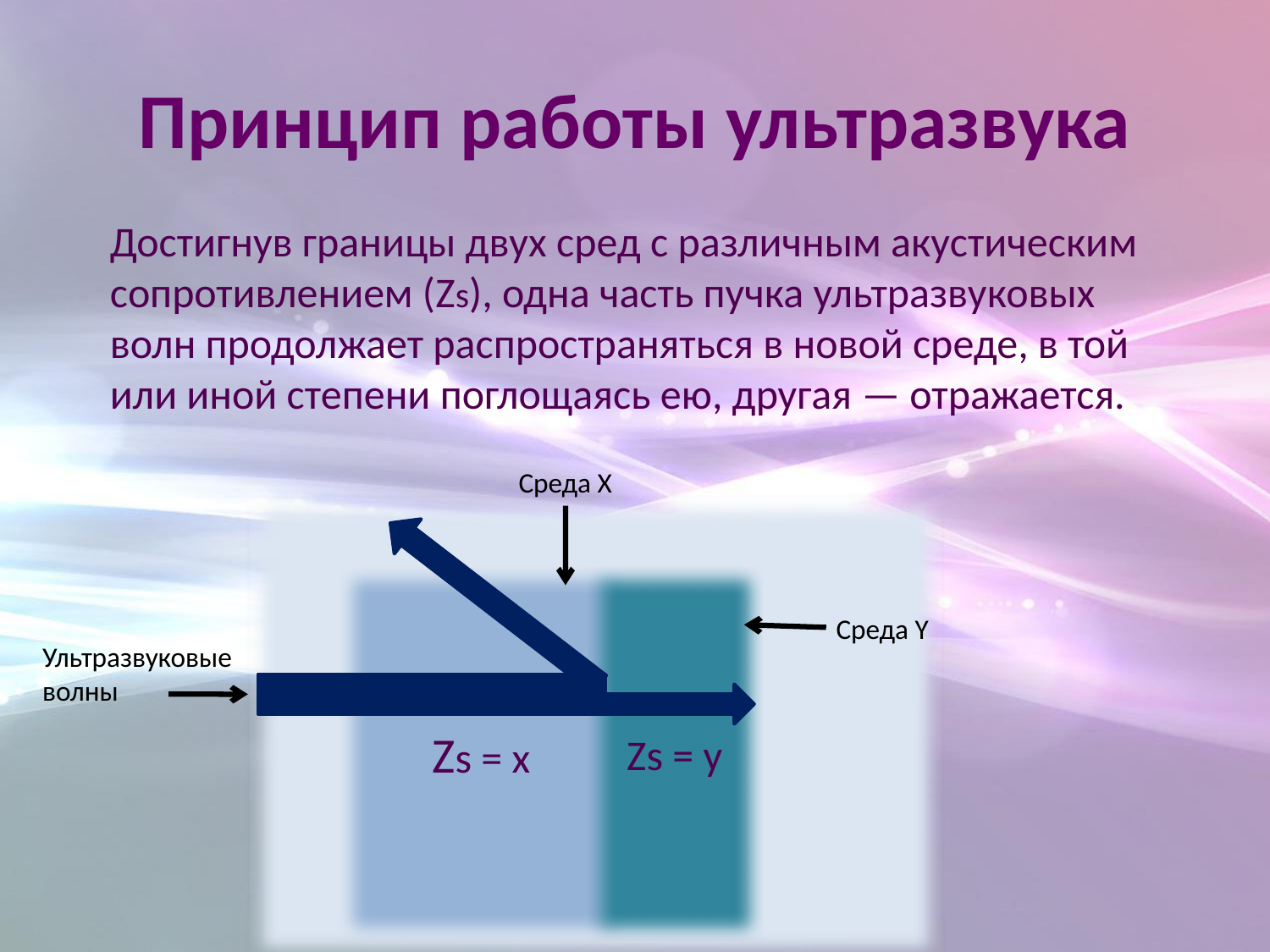

# Принцип работы ультразвука
     Достигнув границы двух сред с различным акустическим сопротивлением (Zs), одна часть пучка ультразвуковых волн продолжает распространяться в новой среде, в той или иной степени поглощаясь ею, другая — отражается.

Среда X

Среда Y
Zs = x
Ультразвуковые волны
Zs = y